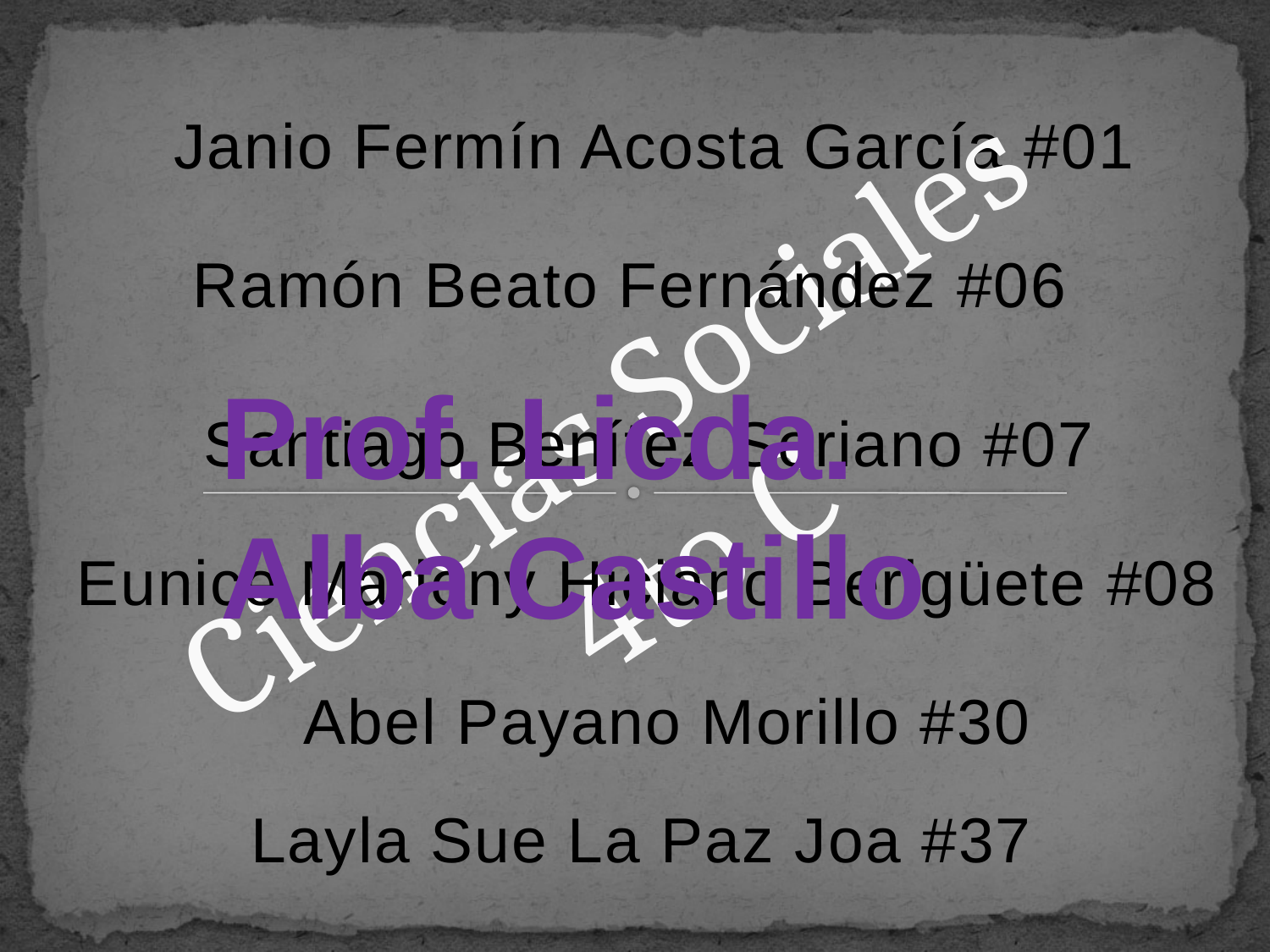

Janio Fermín Acosta García #01
Ramón Beato Fernández #06
Prof. Licda. Alba Castillo
Santiago Benítez Soriano #07
# Ciencias Sociales 4to C
Eunice Marleny Hiciano Berigüete #08
Abel Payano Morillo #30
Layla Sue La Paz Joa #37